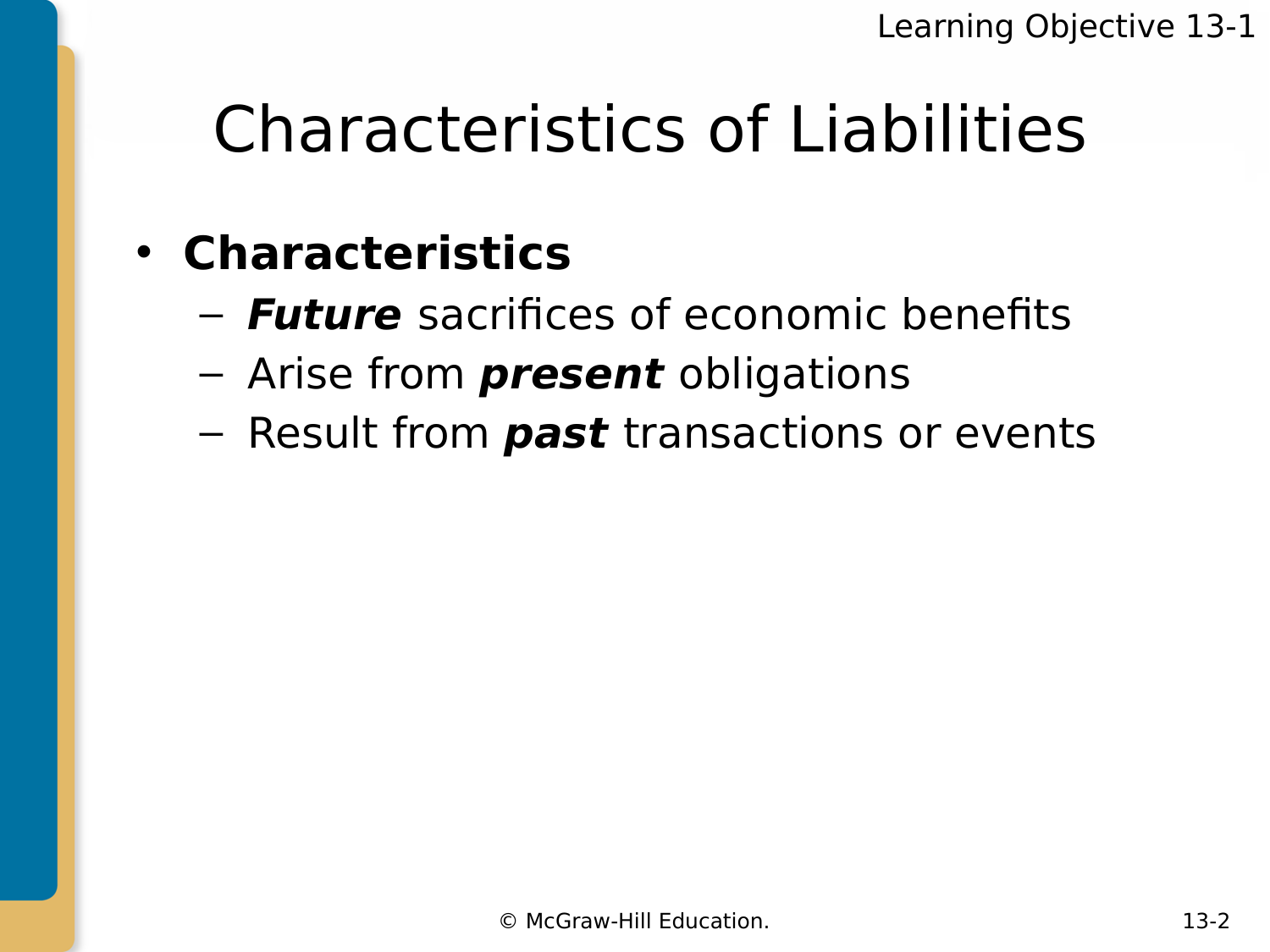

Learning Objective 13-1
# Characteristics of Liabilities
Characteristics
Future sacrifices of economic benefits
Arise from present obligations
Result from past transactions or events